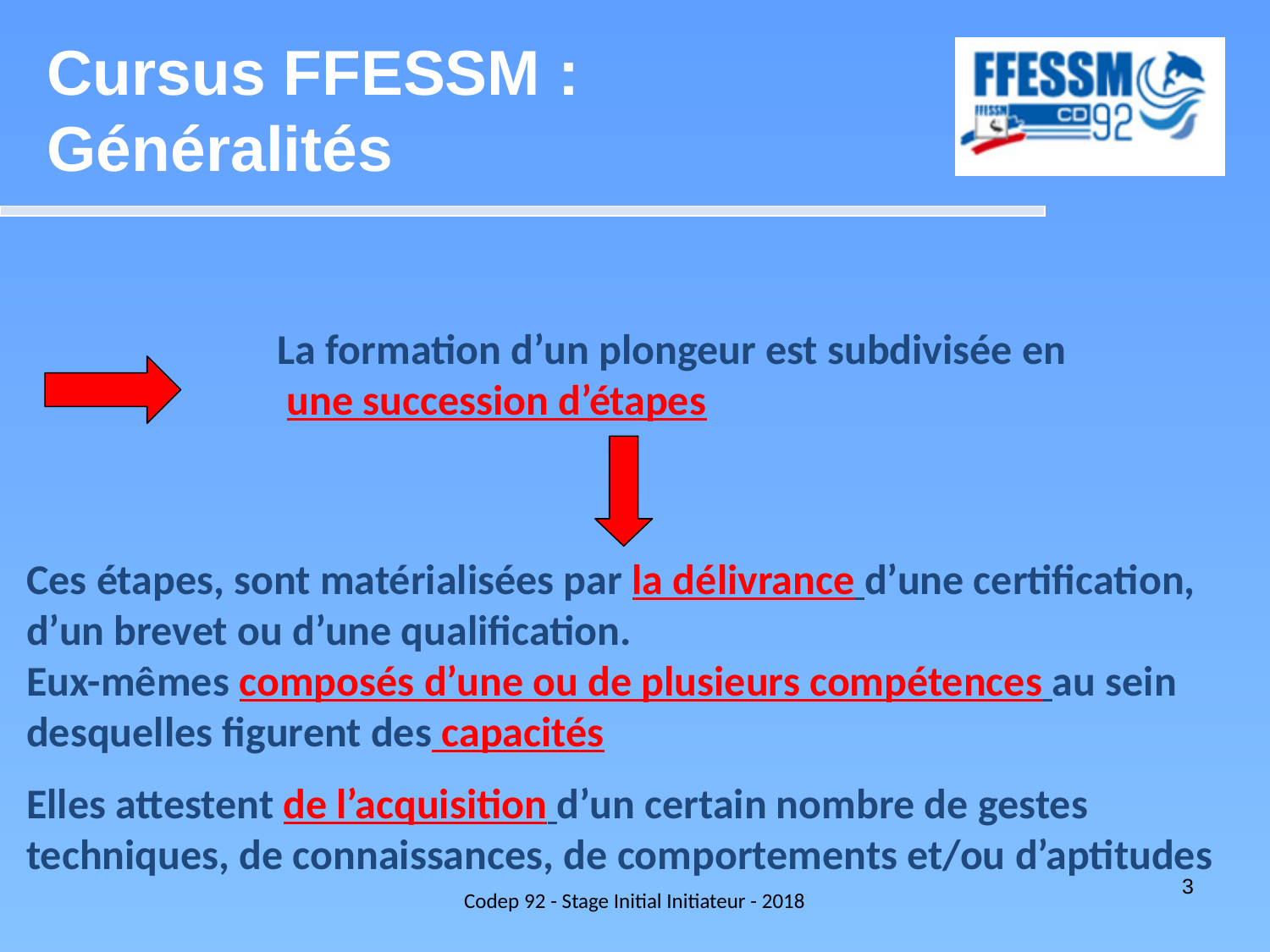

Cursus FFESSM : Généralités
La formation d’un plongeur est subdivisée en
 une succession d’étapes

Ces étapes, sont matérialisées par la délivrance d’une certification, d’un brevet ou d’une qualification.
Eux-mêmes composés d’une ou de plusieurs compétences au sein desquelles figurent des capacités
Elles attestent de l’acquisition d’un certain nombre de gestes techniques, de connaissances, de comportements et/ou d’aptitudes
Codep 92 - Stage Initial Initiateur - 2018
3